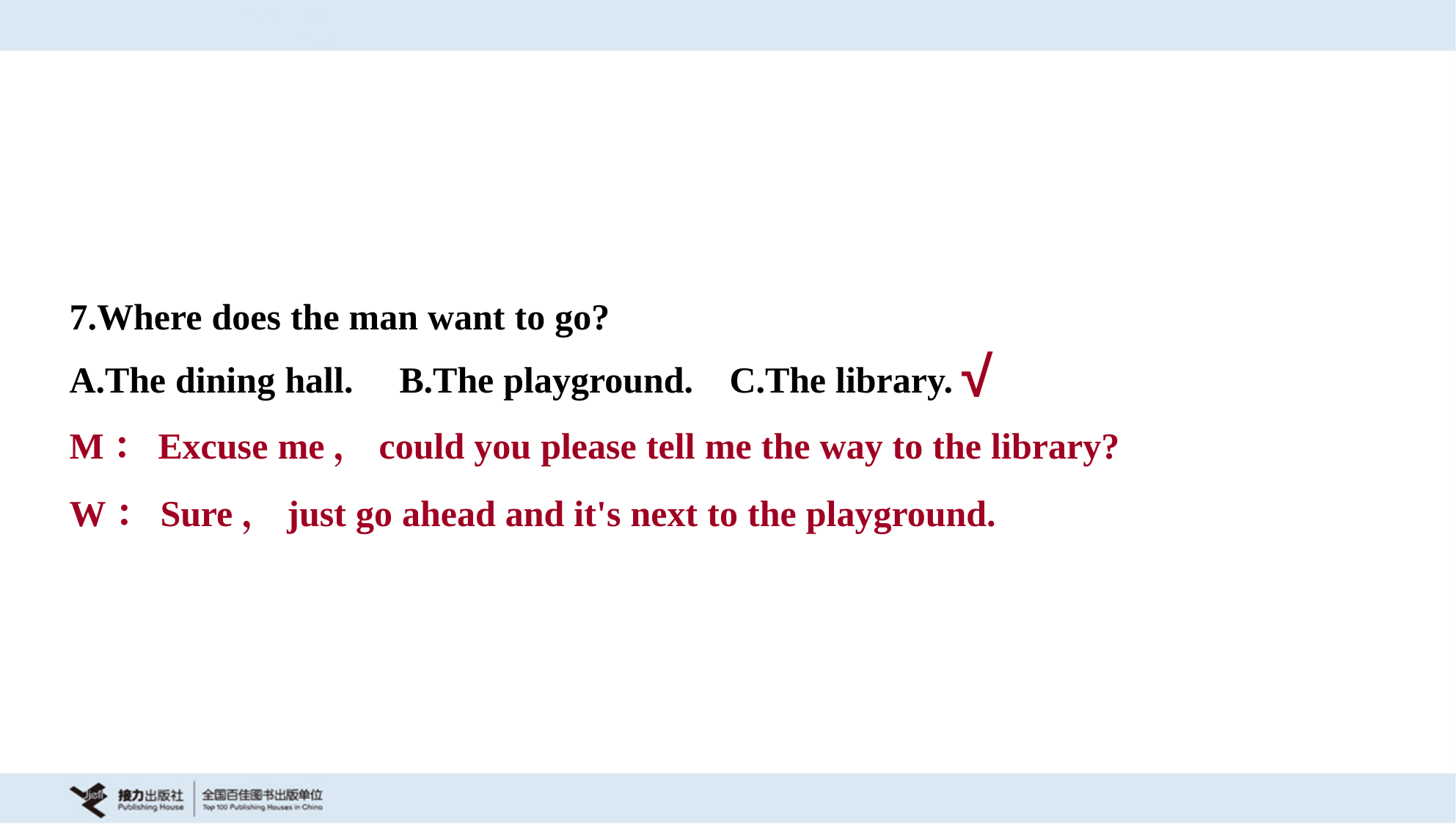

7.Where does the man want to go?
A.The dining hall.	B.The playground.	C.The library.
√
M：Excuse me，could you please tell me the way to the library?
W：Sure，just go ahead and it's next to the playground.